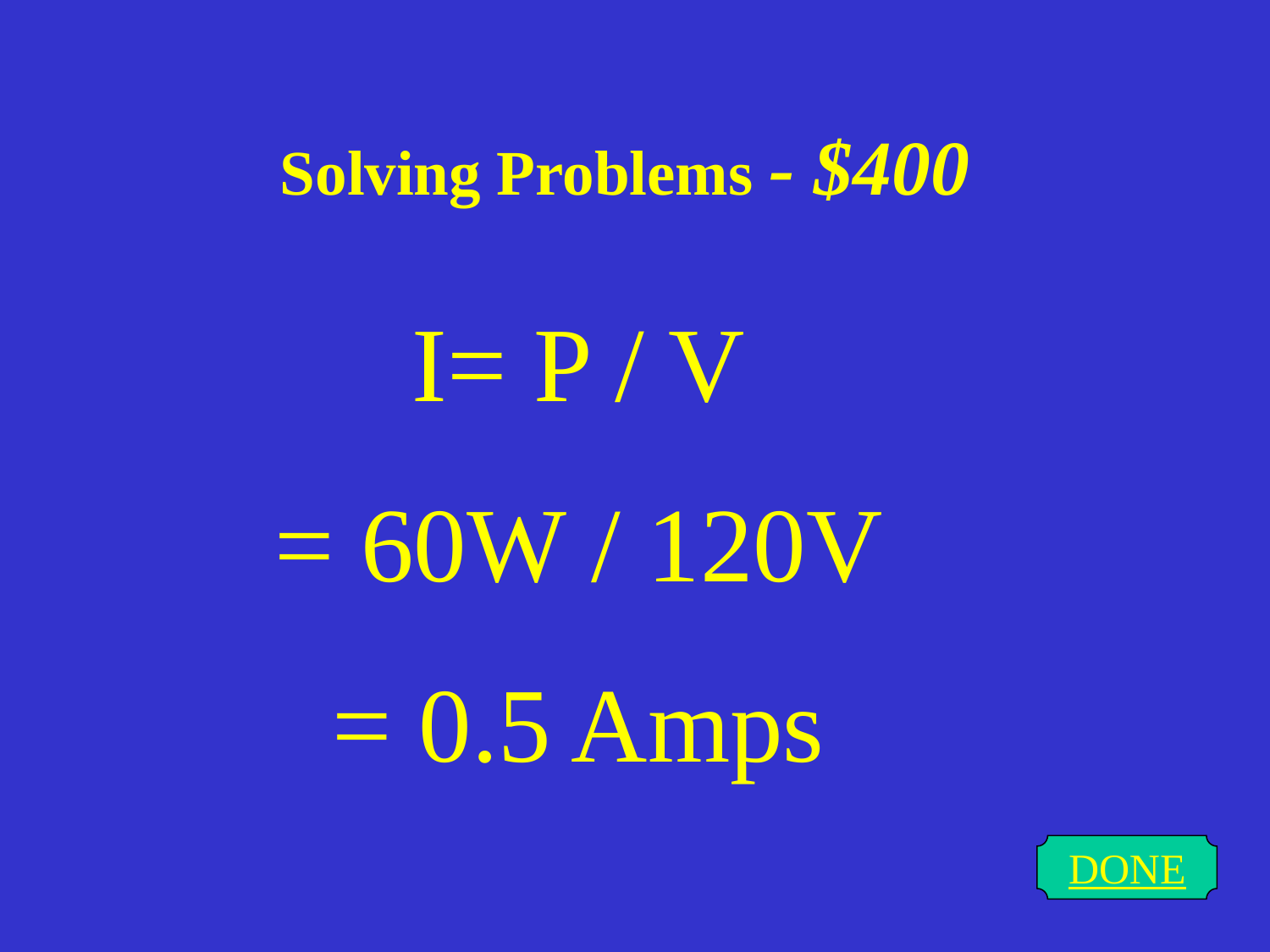

# Solving Problems - $400
I= P / V
= 60W / 120V
= 0.5 Amps

DONE